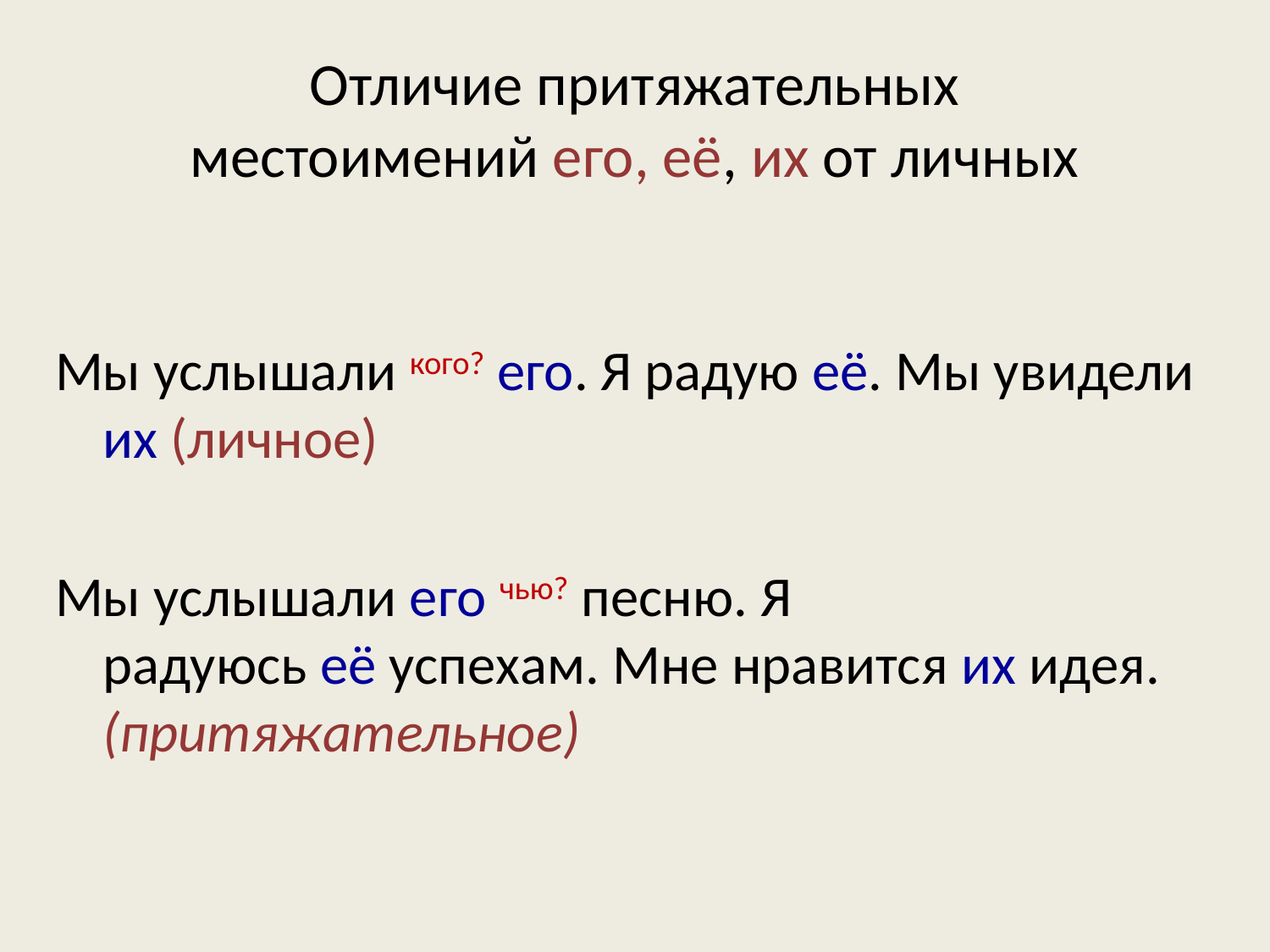

# Отличие притяжательных местоимений его, её, их от личных
Мы услышали кого? его. Я радую её. Мы увидели их (личное)

Мы услышали его чью? песню. Я радуюсь её успехам. Мне нравится их идея. (притяжательное)